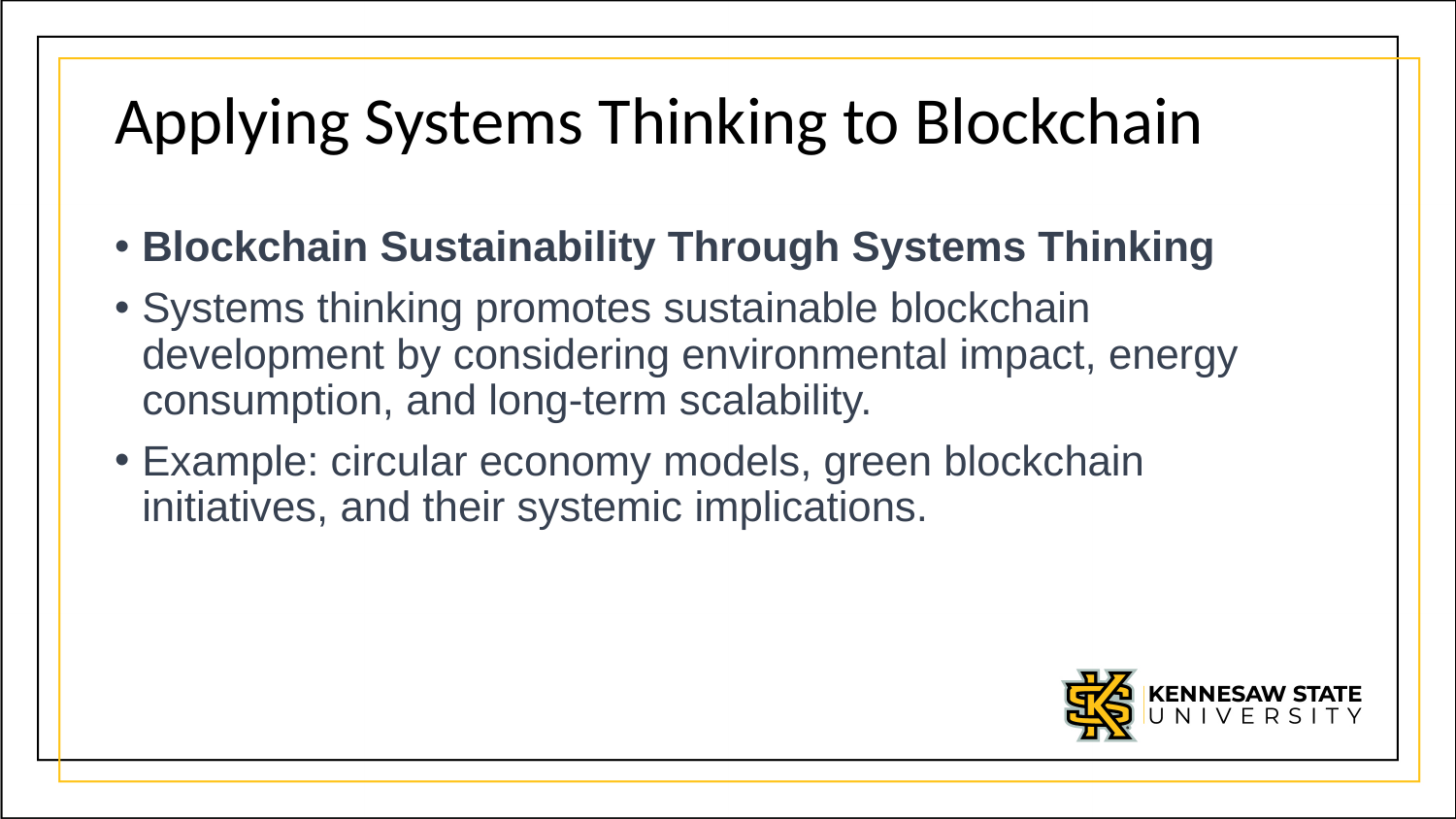

# Applying Systems Thinking to Blockchain
Blockchain Sustainability Through Systems Thinking
Systems thinking promotes sustainable blockchain development by considering environmental impact, energy consumption, and long-term scalability.
Example: circular economy models, green blockchain initiatives, and their systemic implications.